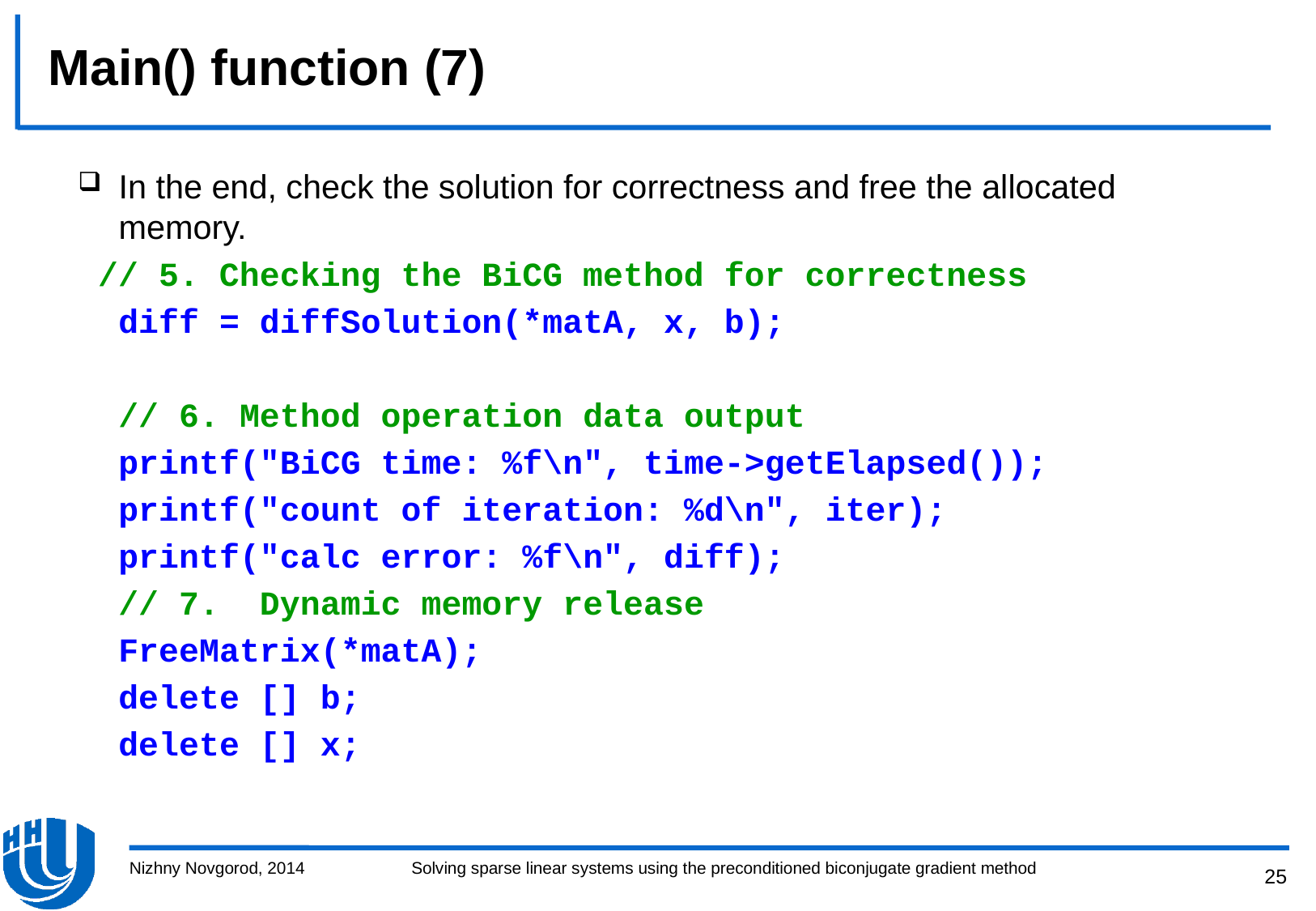

# Main() function (7)
In the end, check the solution for correctness and free the allocated memory.
 // 5. Checking the BiCG method for correctness
  diff = diffSolution(*matA, x, b);

  // 6. Method operation data output
  printf("BiCG time: %f\n", time->getElapsed());
  printf("count of iteration: %d\n", iter);
  printf("calc error: %f\n", diff);
  // 7.  Dynamic memory release
  FreeMatrix(*matA);
  delete [] b;
  delete [] x;

Nizhny Novgorod, 2014
Solving sparse linear systems using the preconditioned biconjugate gradient method